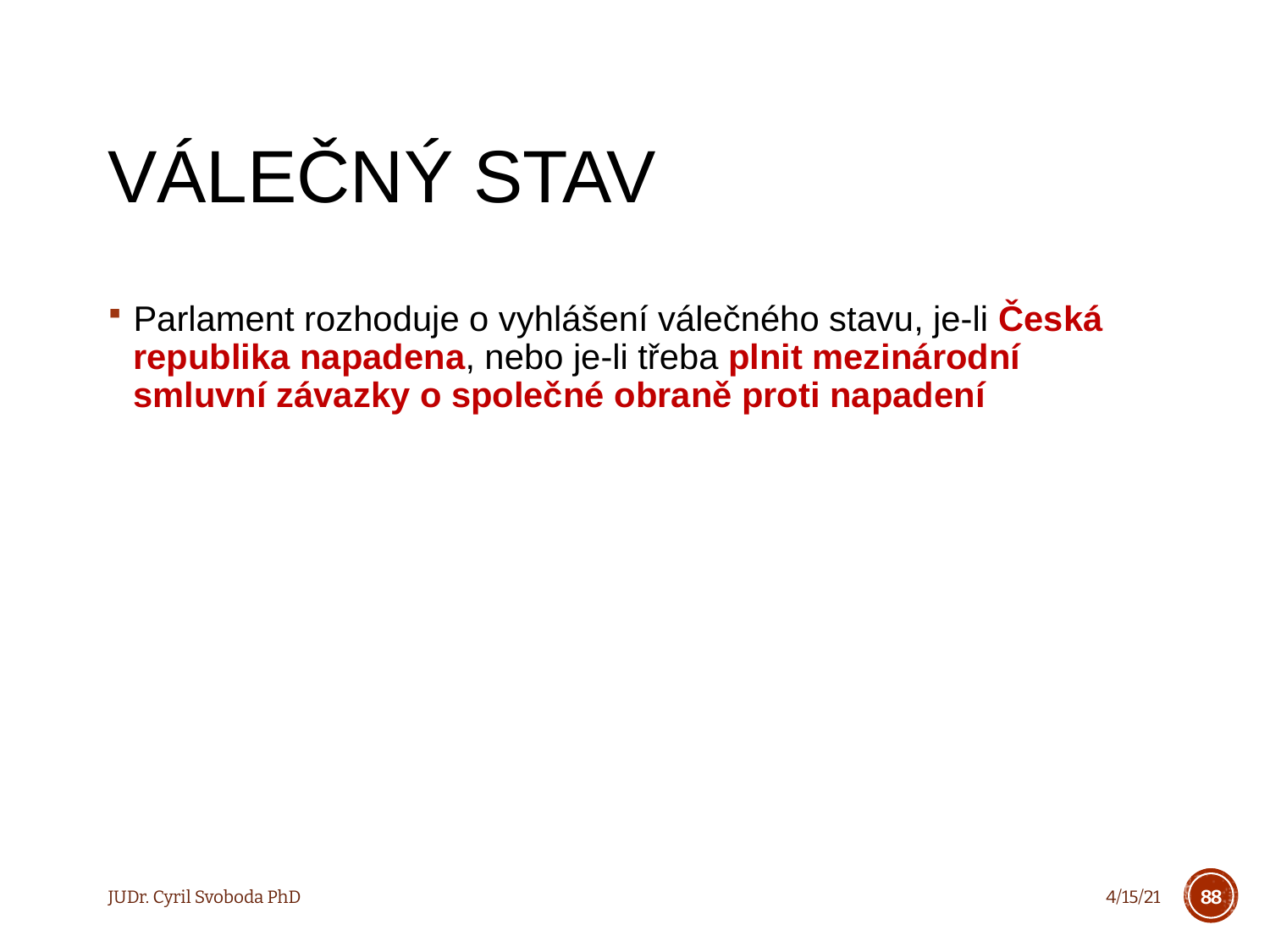

# Válečný stav
Parlament rozhoduje o vyhlášení válečného stavu, je-li Česká republika napadena, nebo je-li třeba plnit mezinárodní smluvní závazky o společné obraně proti napadení
JUDr. Cyril Svoboda PhD
4/15/21
88